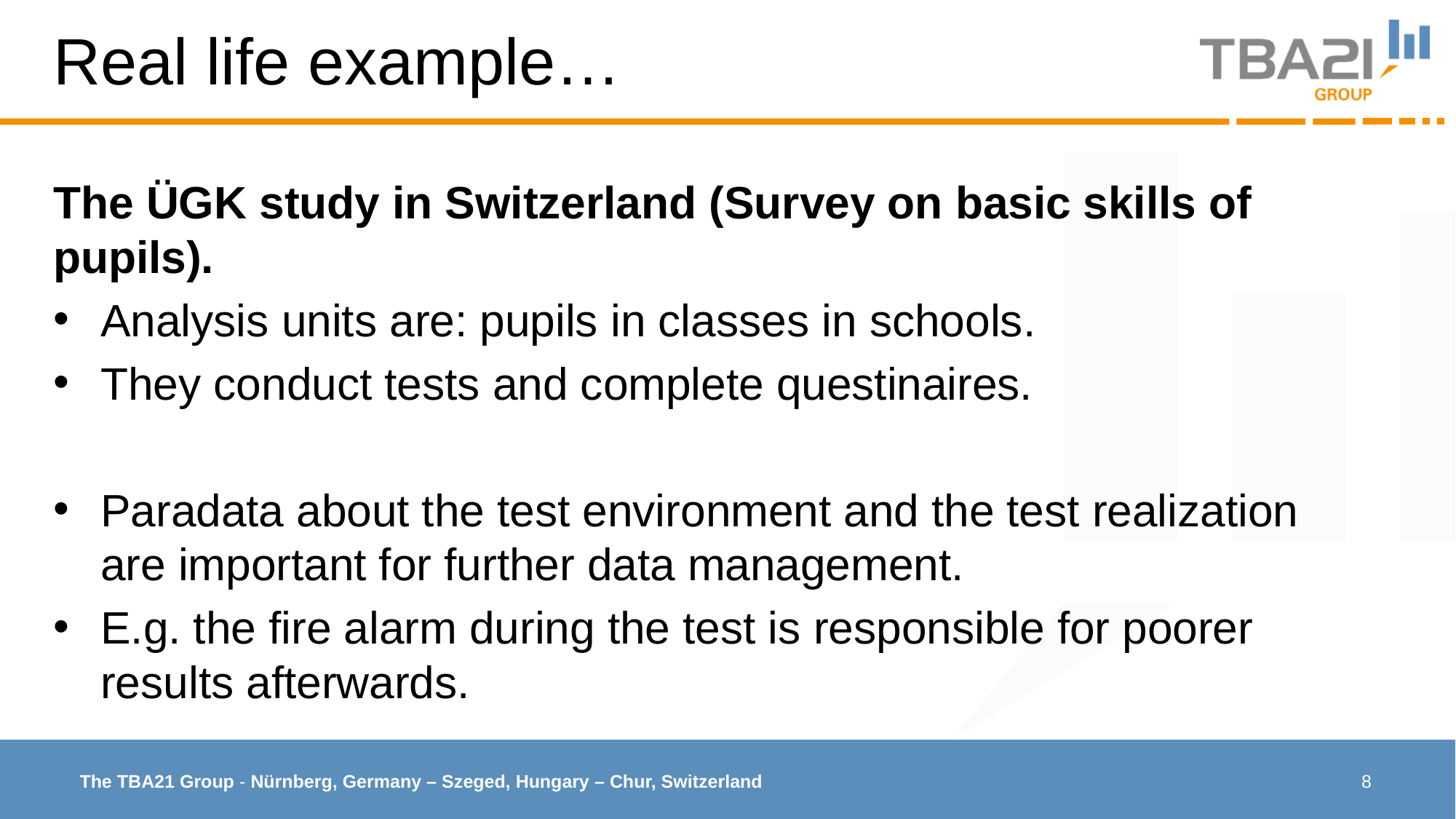

# Real life example…
The ÜGK study in Switzerland (Survey on basic skills of pupils).
Analysis units are: pupils in classes in schools.
They conduct tests and complete questinaires.

Paradata about the test environment and the test realization are important for further data management.
E.g. the fire alarm during the test is responsible for poorer results afterwards.
8